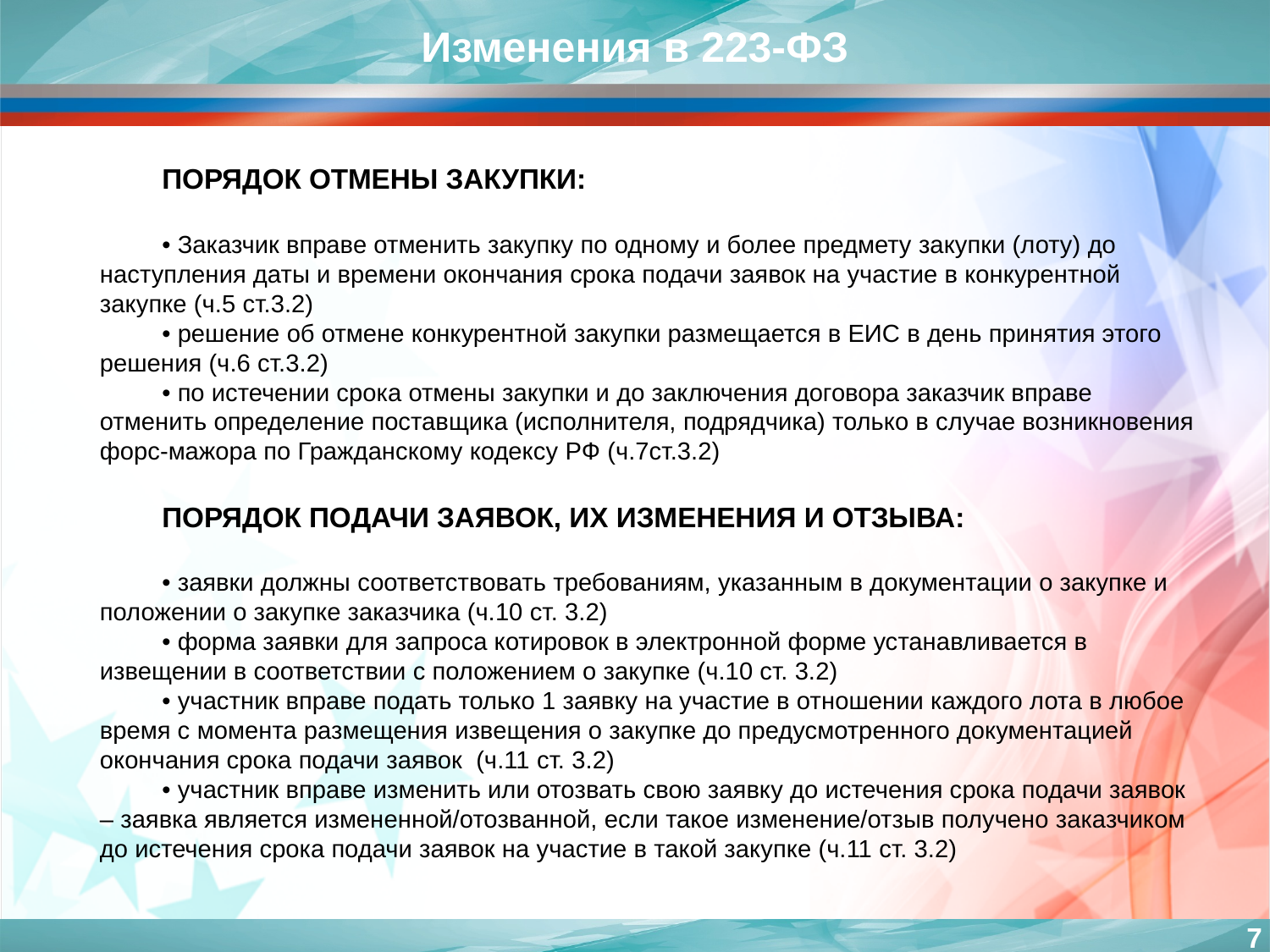

Изменения в 223-ФЗ
ПОРЯДОК ОТМЕНЫ ЗАКУПКИ:

• Заказчик вправе отменить закупку по одному и более предмету закупки (лоту) до наступления даты и времени окончания срока подачи заявок на участие в конкурентной закупке (ч.5 ст.3.2)
• решение об отмене конкурентной закупки размещается в ЕИС в день принятия этого решения (ч.6 ст.3.2)
• по истечении срока отмены закупки и до заключения договора заказчик вправе отменить определение поставщика (исполнителя, подрядчика) только в случае возникновения форс-мажора по Гражданскому кодексу РФ (ч.7ст.3.2)

ПОРЯДОК ПОДАЧИ ЗАЯВОК, ИХ ИЗМЕНЕНИЯ И ОТЗЫВА:

• заявки должны соответствовать требованиям, указанным в документации о закупке и положении о закупке заказчика (ч.10 ст. 3.2)
• форма заявки для запроса котировок в электронной форме устанавливается в извещении в соответствии с положением о закупке (ч.10 ст. 3.2)
• участник вправе подать только 1 заявку на участие в отношении каждого лота в любое время с момента размещения извещения о закупке до предусмотренного документацией окончания срока подачи заявок  (ч.11 ст. 3.2)
• участник вправе изменить или отозвать свою заявку до истечения срока подачи заявок – заявка является измененной/отозванной, если такое изменение/отзыв получено заказчиком до истечения срока подачи заявок на участие в такой закупке (ч.11 ст. 3.2)
7